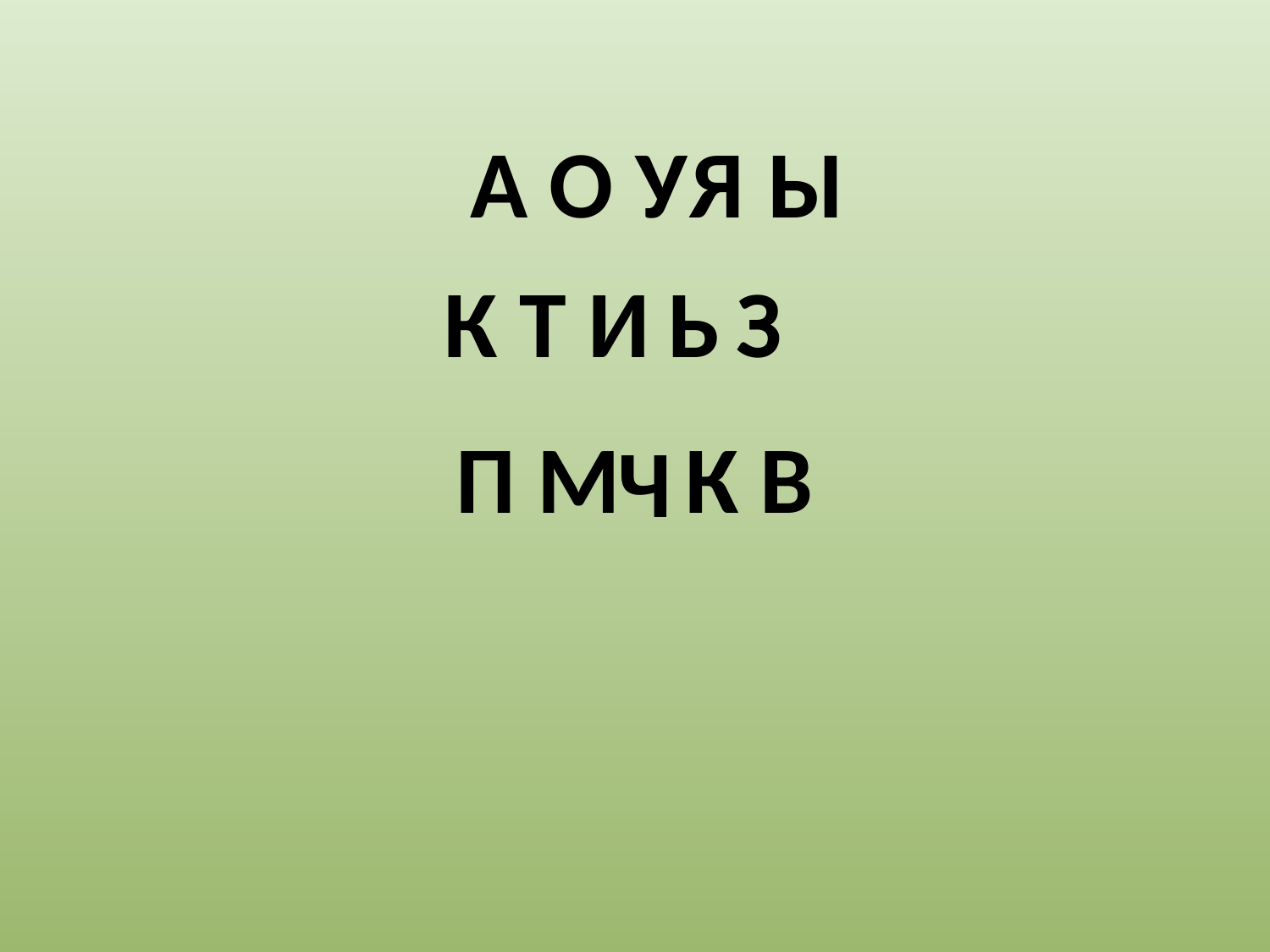

А О У
  Я
Ы
К Т И    З
Ь
П М   К В
Ч